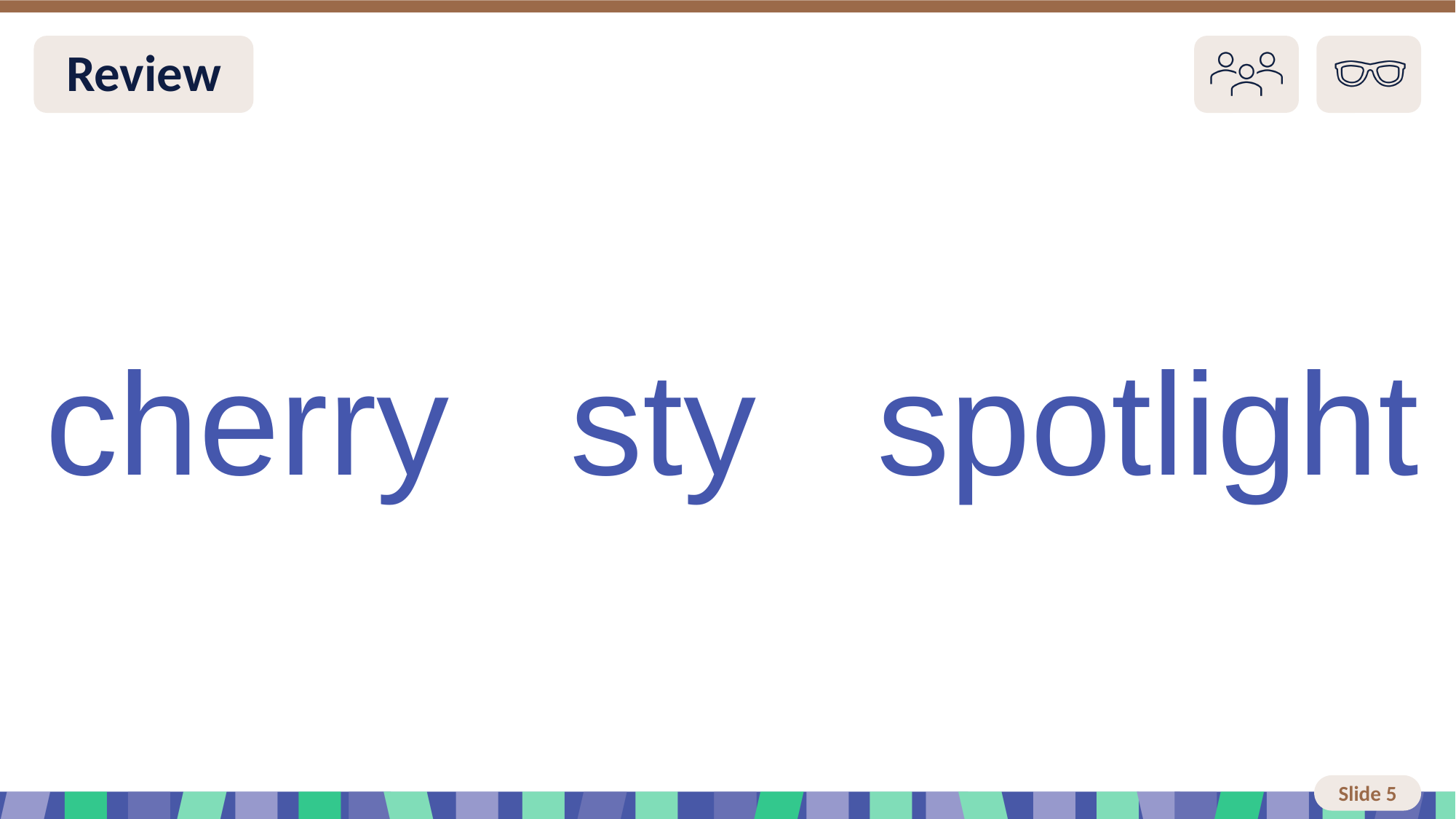

Slide 5 Review You do
cherry   sty   spotlight